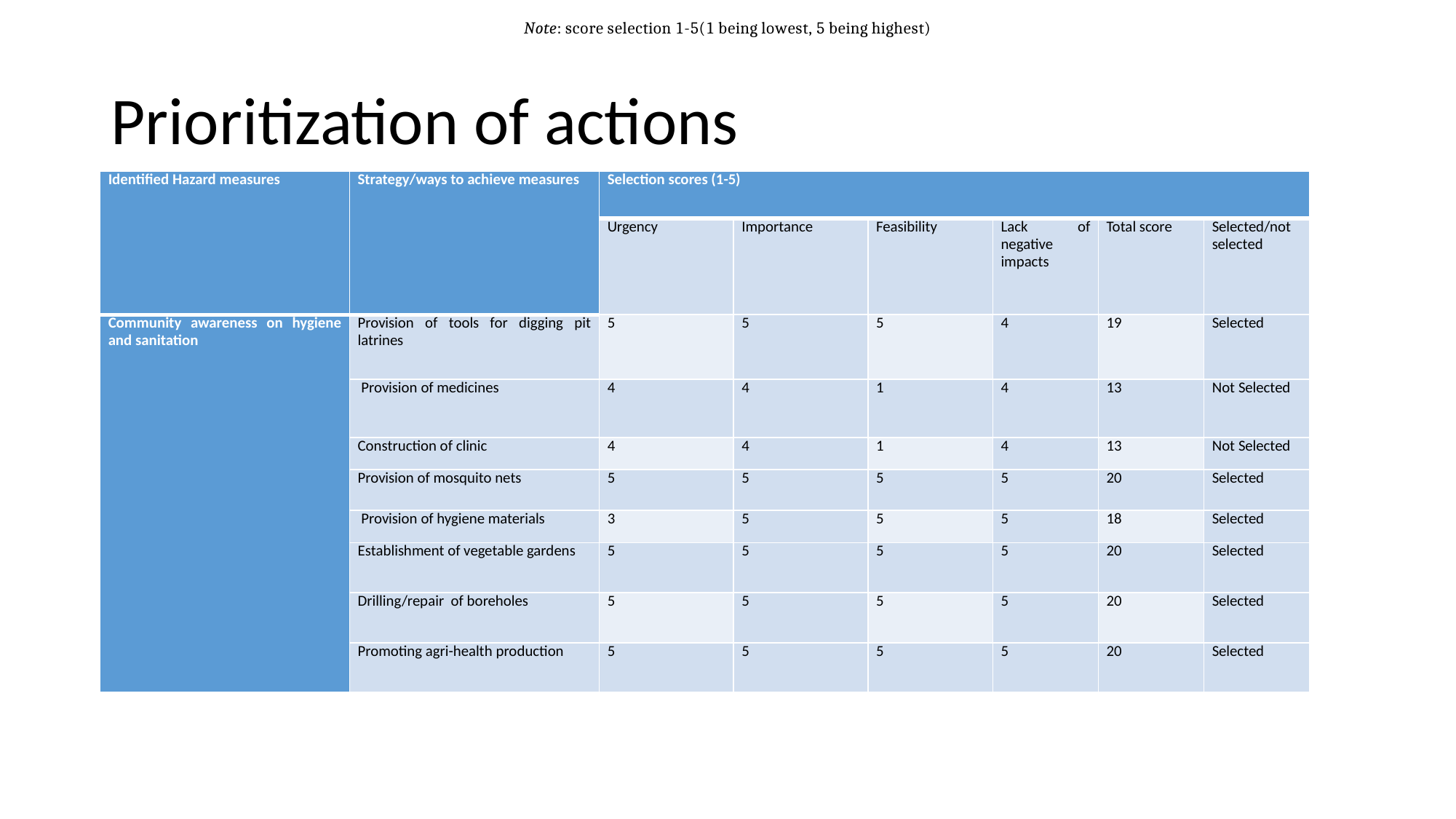

Note: score selection 1-5(1 being lowest, 5 being highest)
# Prioritization of actions
| Identified Hazard measures | Strategy/ways to achieve measures | Selection scores (1-5) |  |  |  |  |  |
| --- | --- | --- | --- | --- | --- | --- | --- |
|  |  | Urgency | Importance | Feasibility | Lack of negative impacts | Total score | Selected/not selected |
| Community awareness on hygiene and sanitation | Provision of tools for digging pit latrines | 5 | 5 | 5 | 4 | 19 | Selected |
|  | Provision of medicines | 4 | 4 | 1 | 4 | 13 | Not Selected |
|  | Construction of clinic | 4 | 4 | 1 | 4 | 13 | Not Selected |
|  | Provision of mosquito nets | 5 | 5 | 5 | 5 | 20 | Selected |
|  | Provision of hygiene materials | 3 | 5 | 5 | 5 | 18 | Selected |
|  | Establishment of vegetable gardens | 5 | 5 | 5 | 5 | 20 | Selected |
|  | Drilling/repair of boreholes | 5 | 5 | 5 | 5 | 20 | Selected |
|  | Promoting agri-health production | 5 | 5 | 5 | 5 | 20 | Selected |